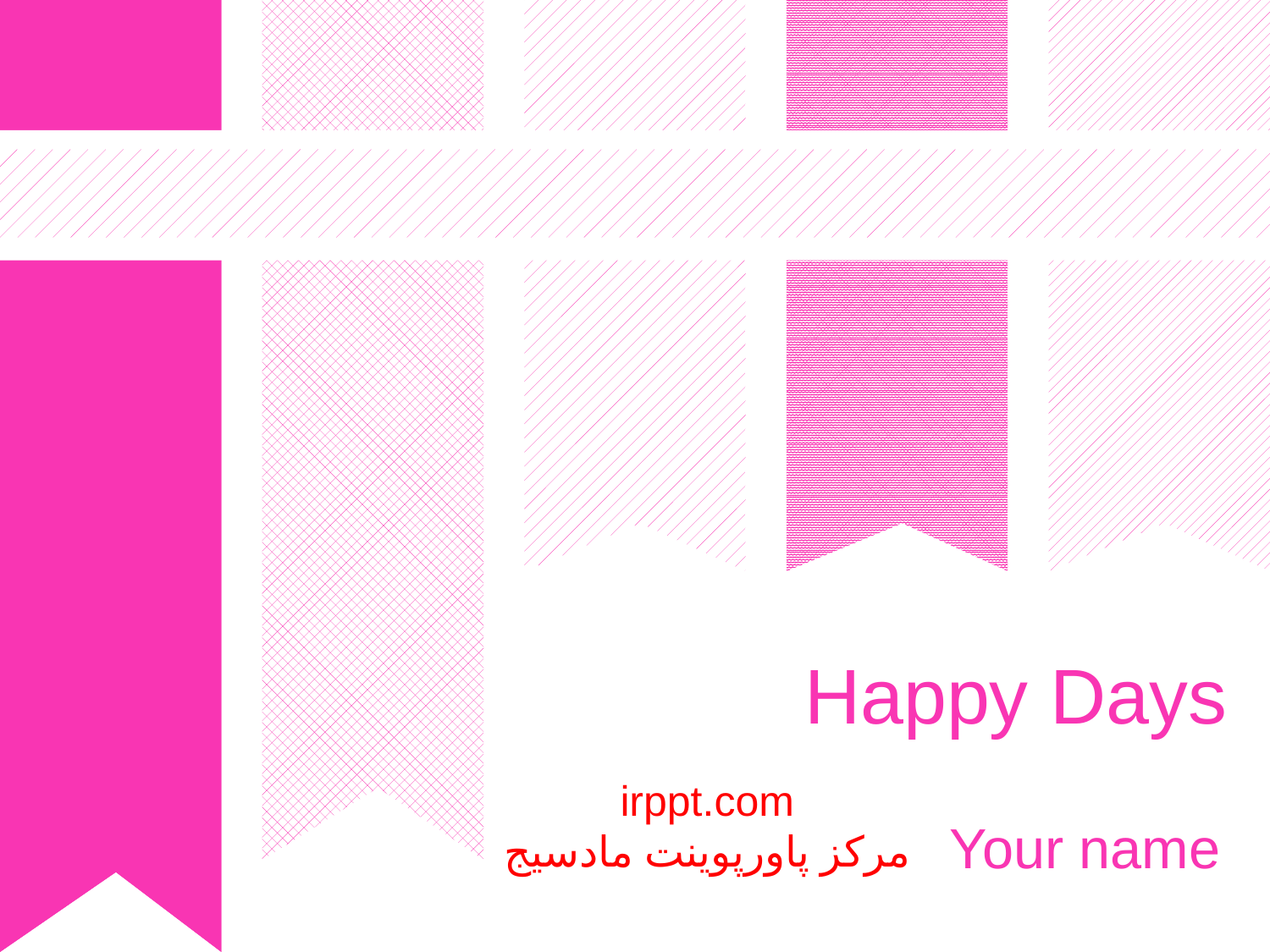

# Happy Days
irppt.com
مرکز پاورپوینت مادسیج
Your name